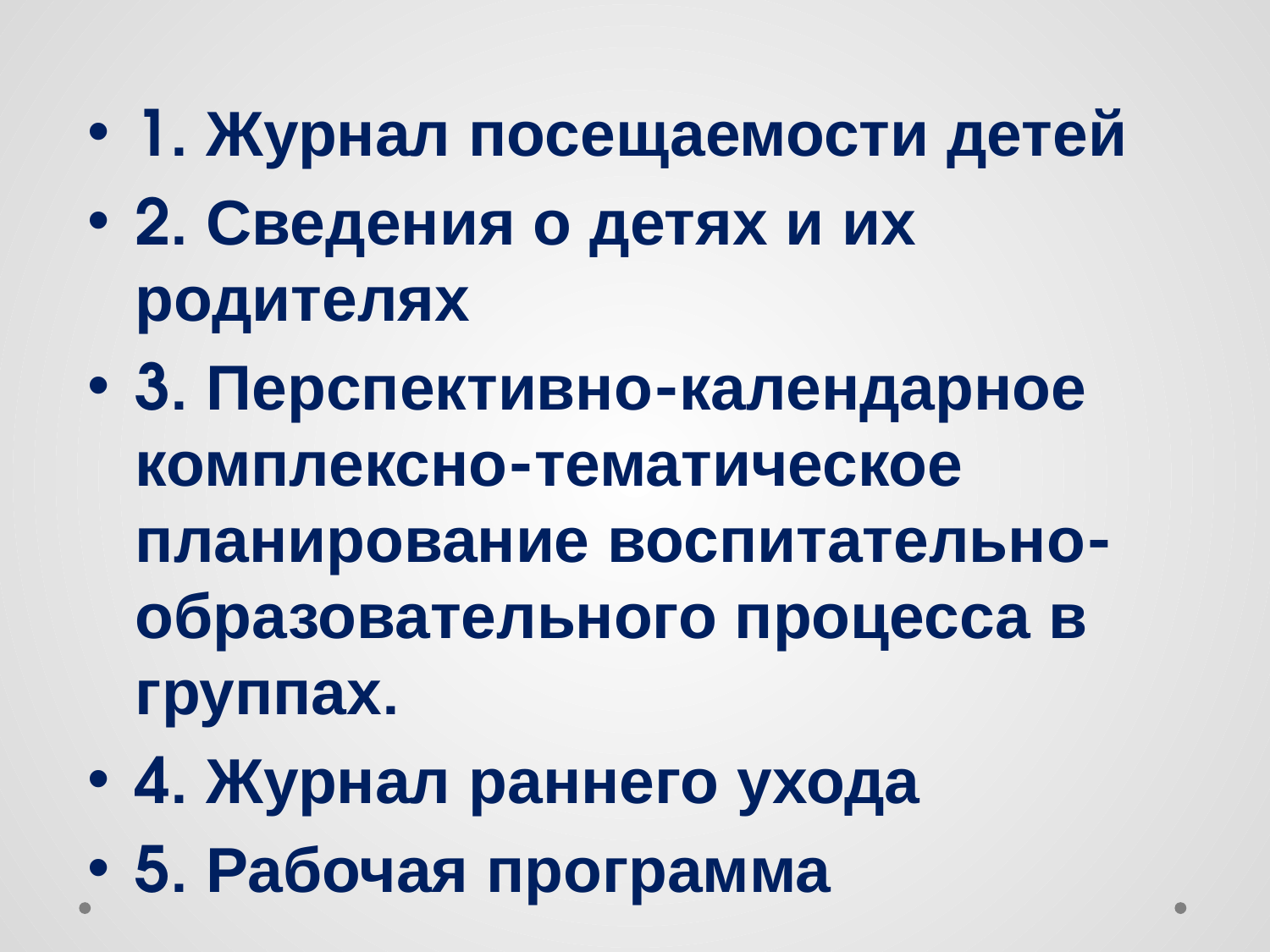

1. Журнал посещаемости детей
2. Сведения о детях и их родителях
3. Перспективно-календарное комплексно-тематическое планирование воспитательно-образовательного процесса в группах.
4. Журнал раннего ухода
5. Рабочая программа